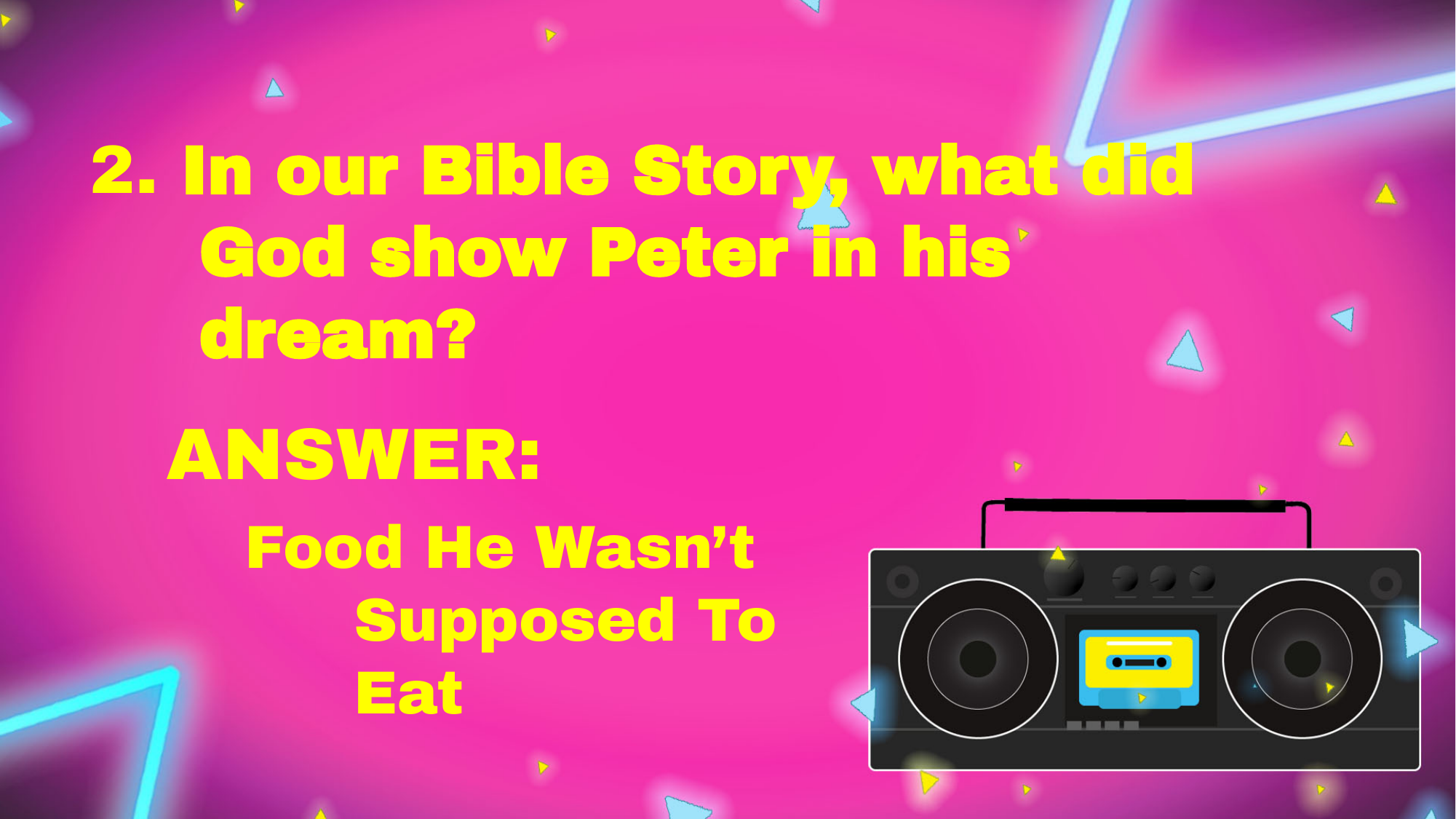

2. In our Bible Story, what did
	God show Peter in his
	dream?

ANSWER:
Food He Wasn’t
	Supposed To
	Eat